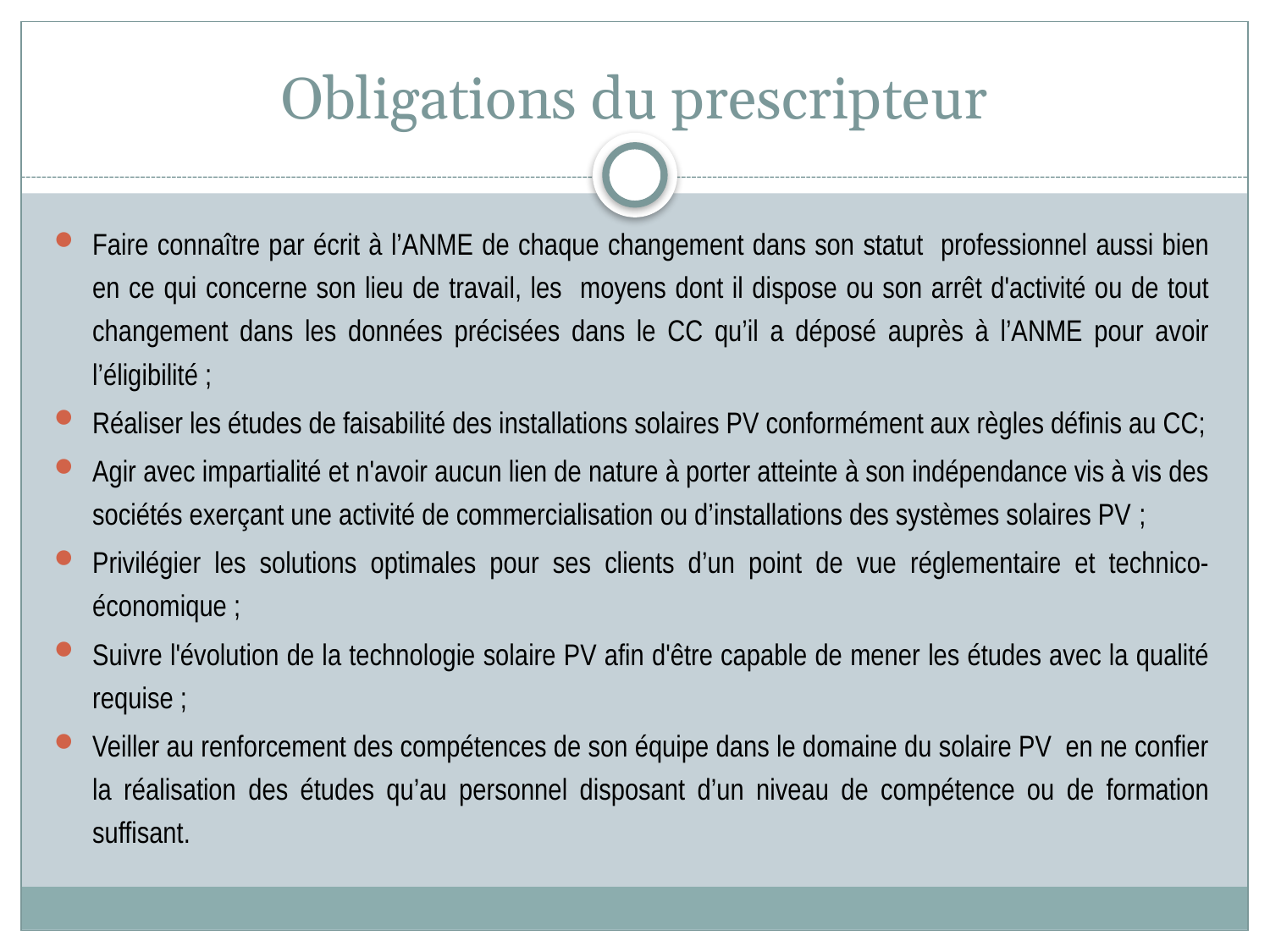

# Obligations du prescripteur
Faire connaître par écrit à l’ANME de chaque changement dans son statut  professionnel aussi bien en ce qui concerne son lieu de travail, les  moyens dont il dispose ou son arrêt d'activité ou de tout changement dans les données précisées dans le CC qu’il a déposé auprès à l’ANME pour avoir l’éligibilité ;
Réaliser les études de faisabilité des installations solaires PV conformément aux règles définis au CC;
Agir avec impartialité et n'avoir aucun lien de nature à porter atteinte à son indépendance vis à vis des sociétés exerçant une activité de commercialisation ou d’installations des systèmes solaires PV ;
Privilégier les solutions optimales pour ses clients d’un point de vue réglementaire et technico-économique ;
Suivre l'évolution de la technologie solaire PV afin d'être capable de mener les études avec la qualité requise ;
Veiller au renforcement des compétences de son équipe dans le domaine du solaire PV  en ne confier la réalisation des études qu’au personnel disposant d’un niveau de compétence ou de formation suffisant.